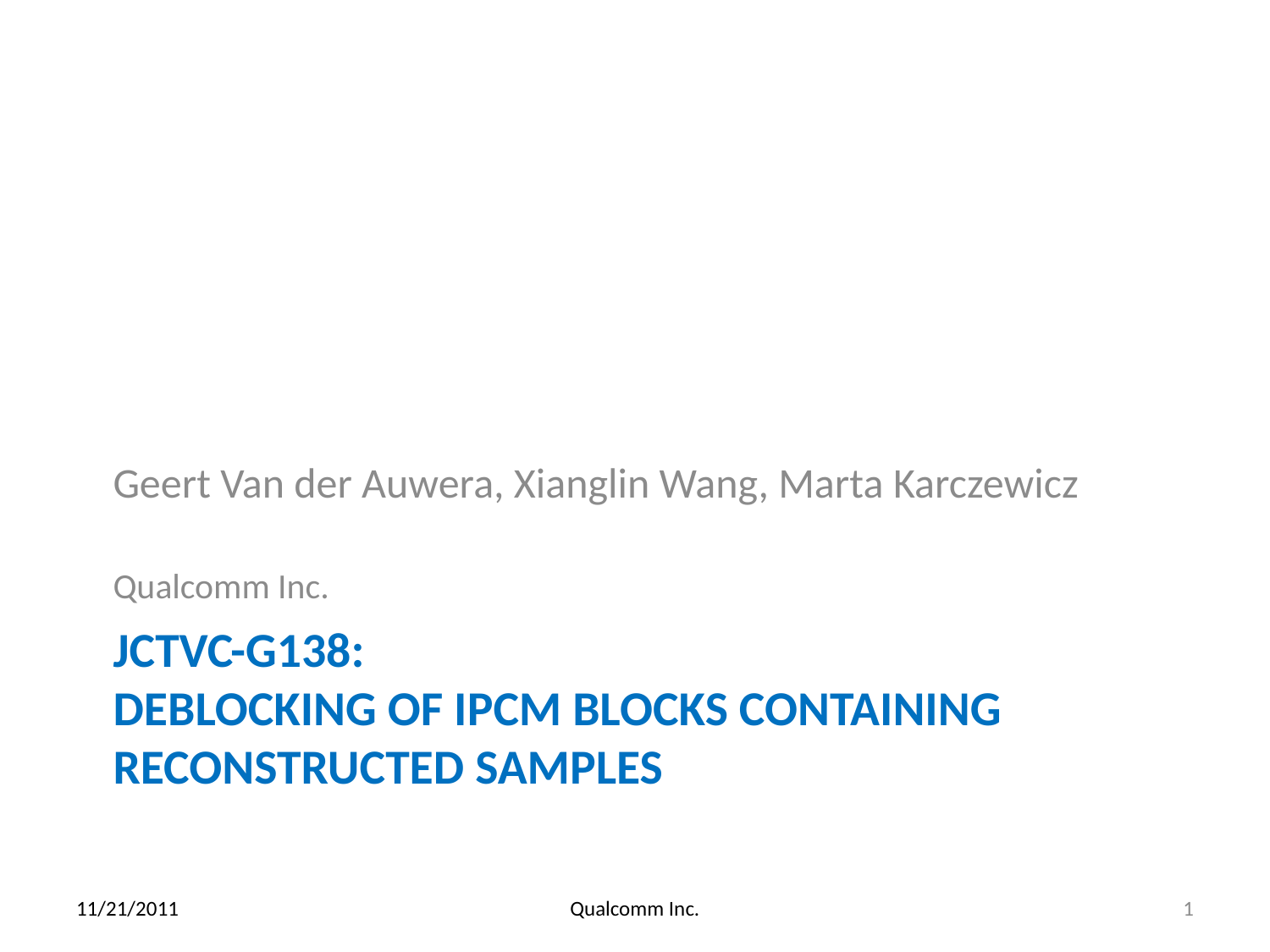

Geert Van der Auwera, Xianglin Wang, Marta Karczewicz

Qualcomm Inc.
# JCTVC-G138: Deblocking of IPCM Blocks Containing Reconstructed Samples
11/21/2011
Qualcomm Inc.
1